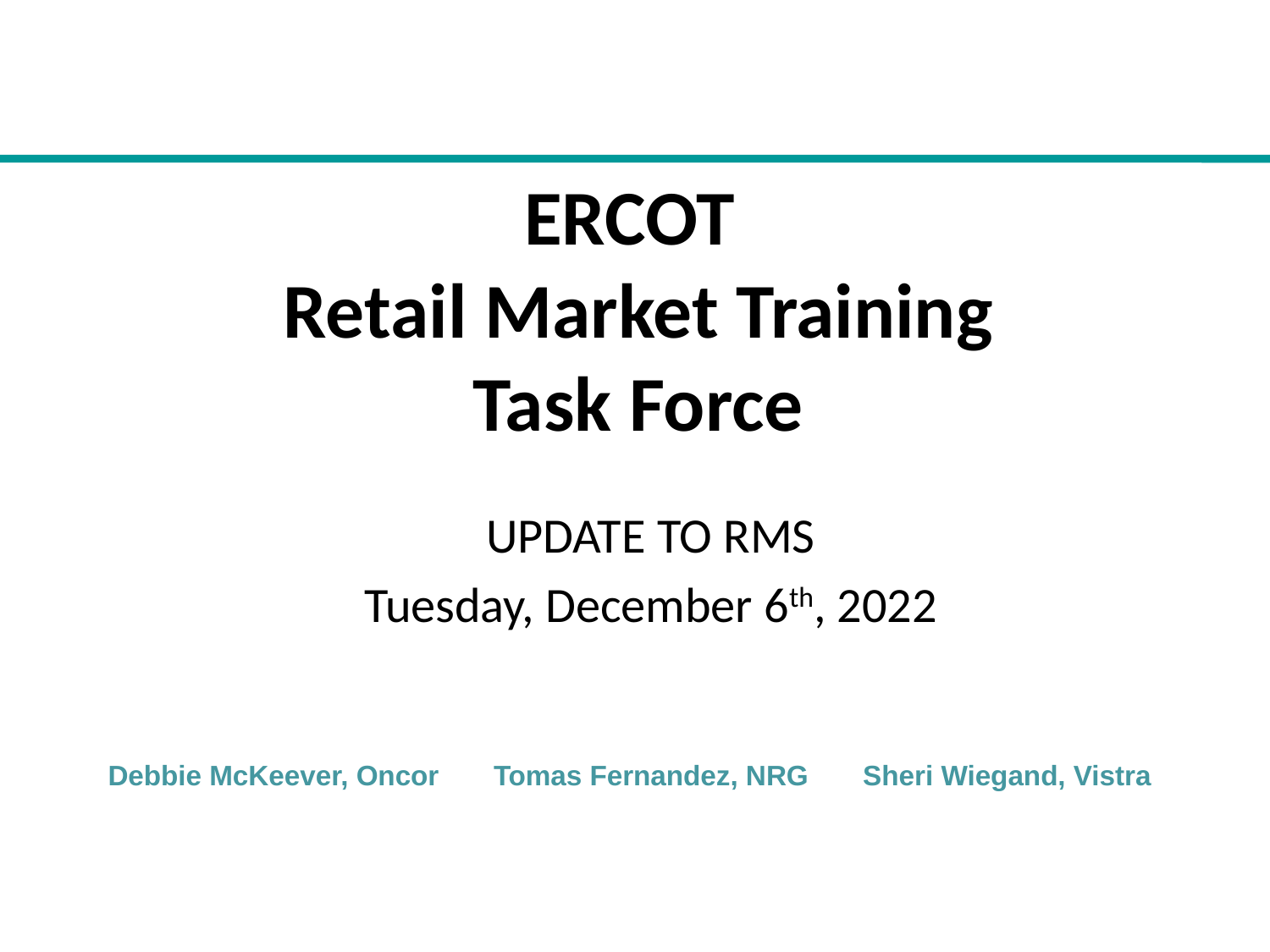

# ERCOT Retail Market Training Task Force
UPDATE TO RMS
Tuesday, December 6th, 2022

Debbie McKeever, Oncor       Tomas Fernandez, NRG       Sheri Wiegand, Vistra